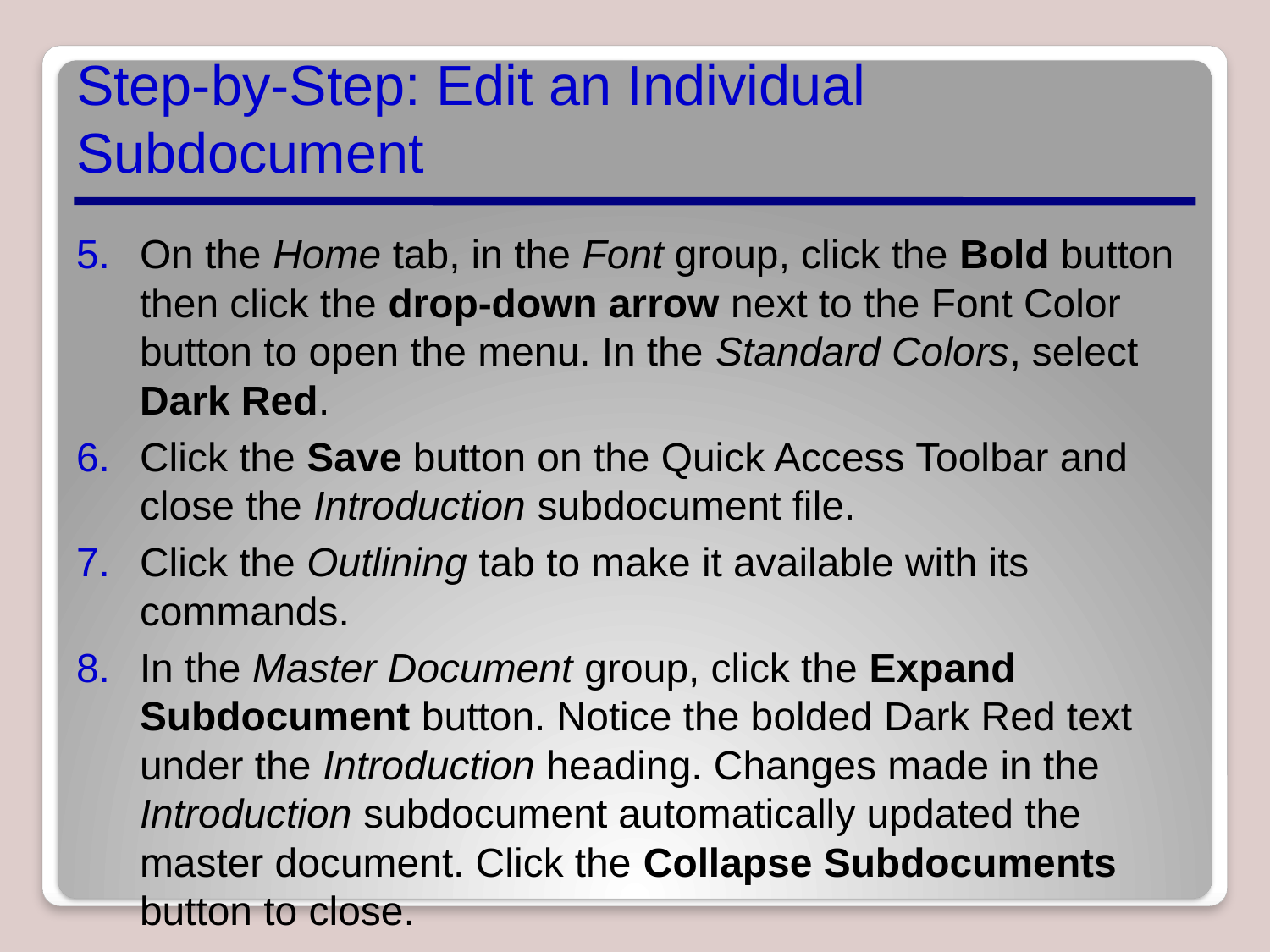

# Step-by-Step: Edit an Individual Subdocument
On the Home tab, in the Font group, click the Bold button then click the drop-down arrow next to the Font Color button to open the menu. In the Standard Colors, select Dark Red.
Click the Save button on the Quick Access Toolbar and close the Introduction subdocument file.
Click the Outlining tab to make it available with its commands.
In the Master Document group, click the Expand Subdocument button. Notice the bolded Dark Red text under the Introduction heading. Changes made in the Introduction subdocument automatically updated the master document. Click the Collapse Subdocuments button to close.